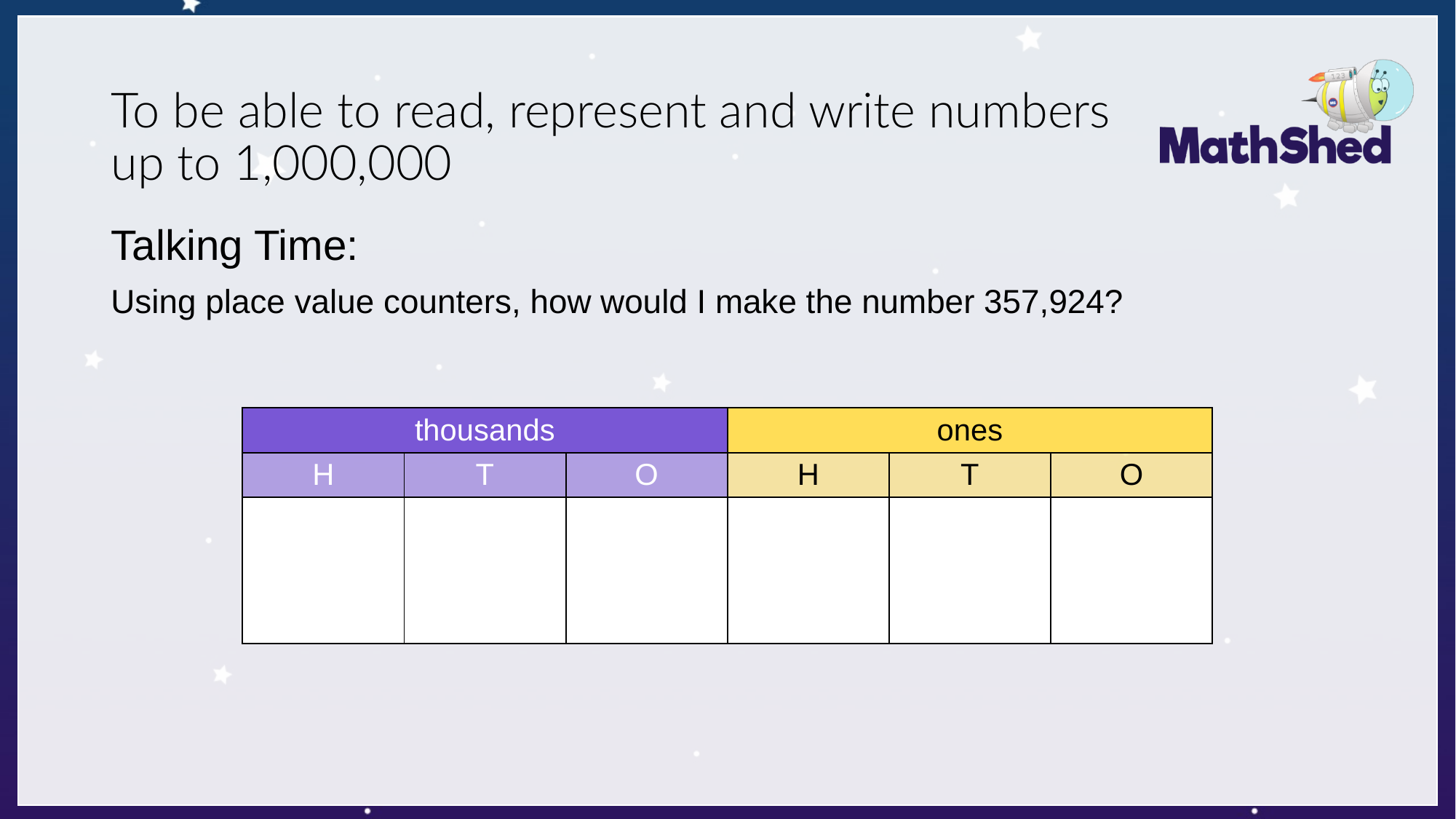

# To be able to read, represent and write numbers up to 1,000,000
Talking Time:
Using place value counters, how would I make the number 357,924?

| thousands |  |  | ones |  |  |
| --- | --- | --- | --- | --- | --- |
| H | T | O | H | T | O |
|  |  |  |  |  |  |